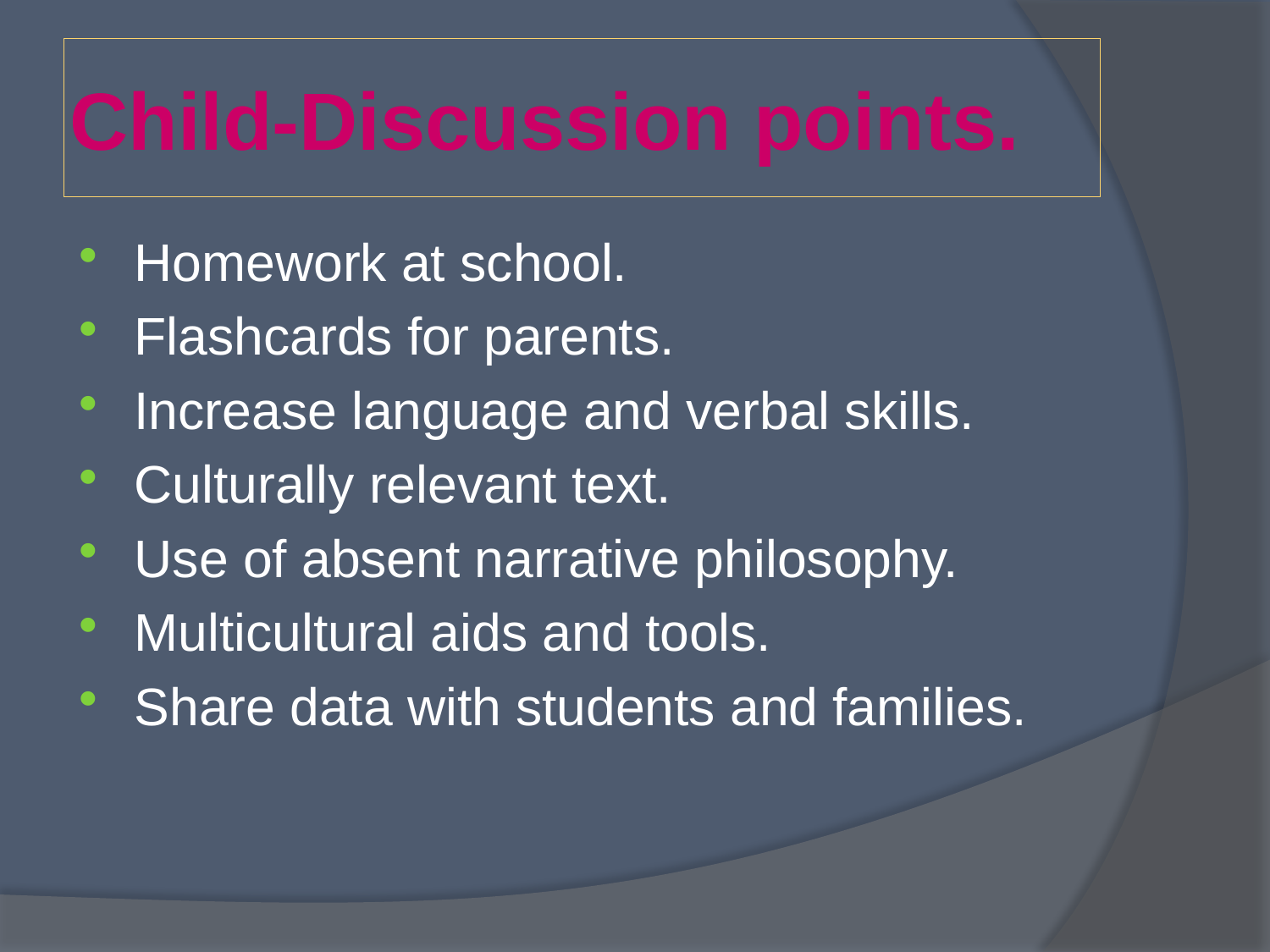

# Child-Discussion points.
Homework at school.
Flashcards for parents.
Increase language and verbal skills.
Culturally relevant text.
Use of absent narrative philosophy.
Multicultural aids and tools.
Share data with students and families.